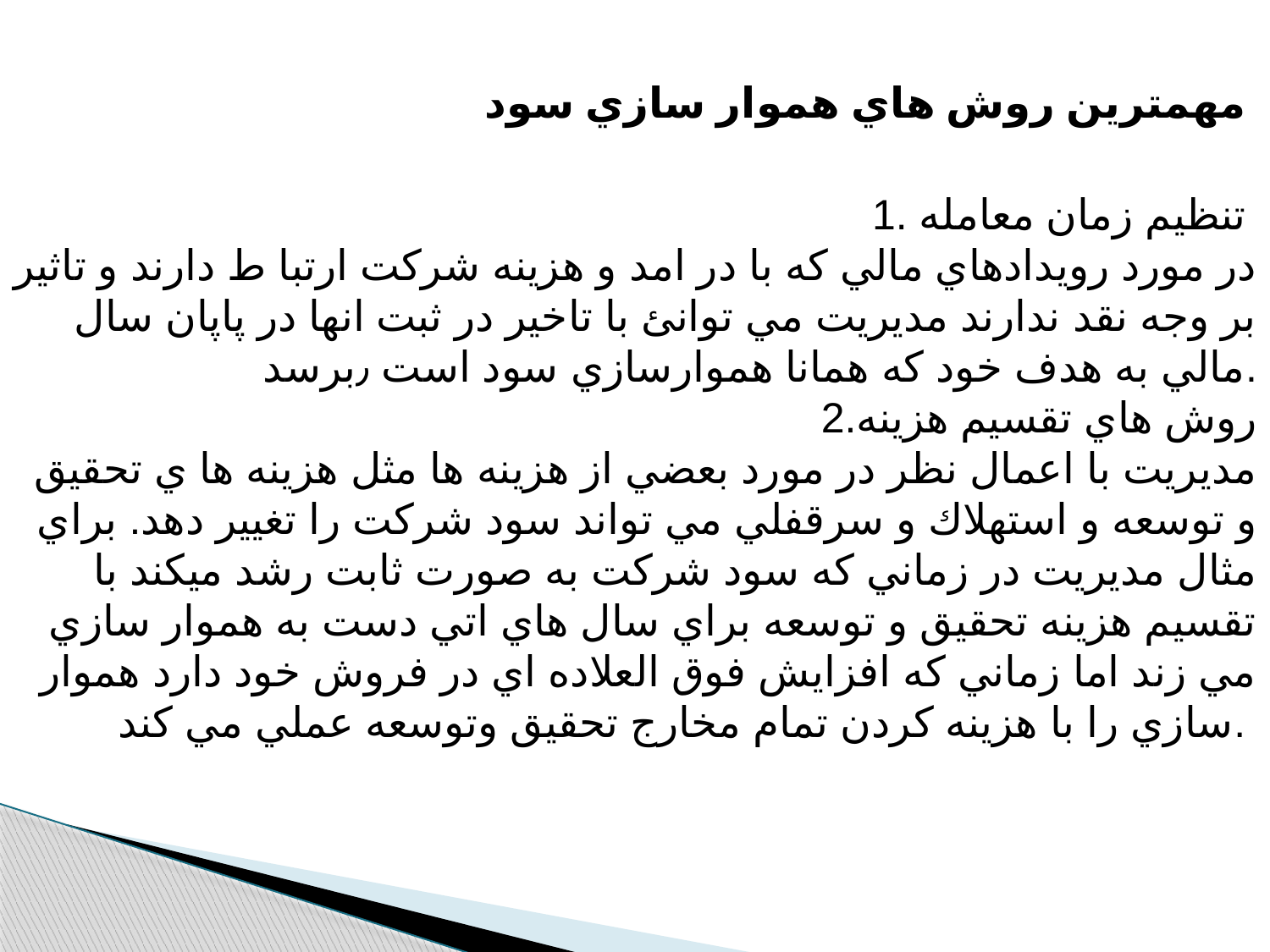

مهمترين روش هاي هموار سازي سود
 1. تنظيم زمان معامله
در مورد رويدادهاي مالي كه با در امد و هزينه شركت ارتبا ط دارند و تاثير بر وجه نقد ندارند مديريت مي توانئ با تاخير در ثبت انها در پاپان سال مالي به هدف خود كه همانا هموارسازي سود است ٫برسد.
2.روش هاي تقسيم هزينه
مديريت با اعمال نظر در مورد بعضي از هزينه ها مثل هزينه ها ي تحقيق و توسعه و استهلاك و سرقفلي مي تواند سود شركت را تغيير دهد. براي مثال مديريت در زماني كه سود شركت به صورت ثابت رشد ميكند با تقسيم هزينه تحقيق و توسعه براي سال هاي اتي دست به هموار سازي مي زند اما زماني كه افزايش فوق العلاده اي در فروش خود دارد هموار سازي را با هزينه كردن تمام مخارج تحقيق وتوسعه عملي مي كند.